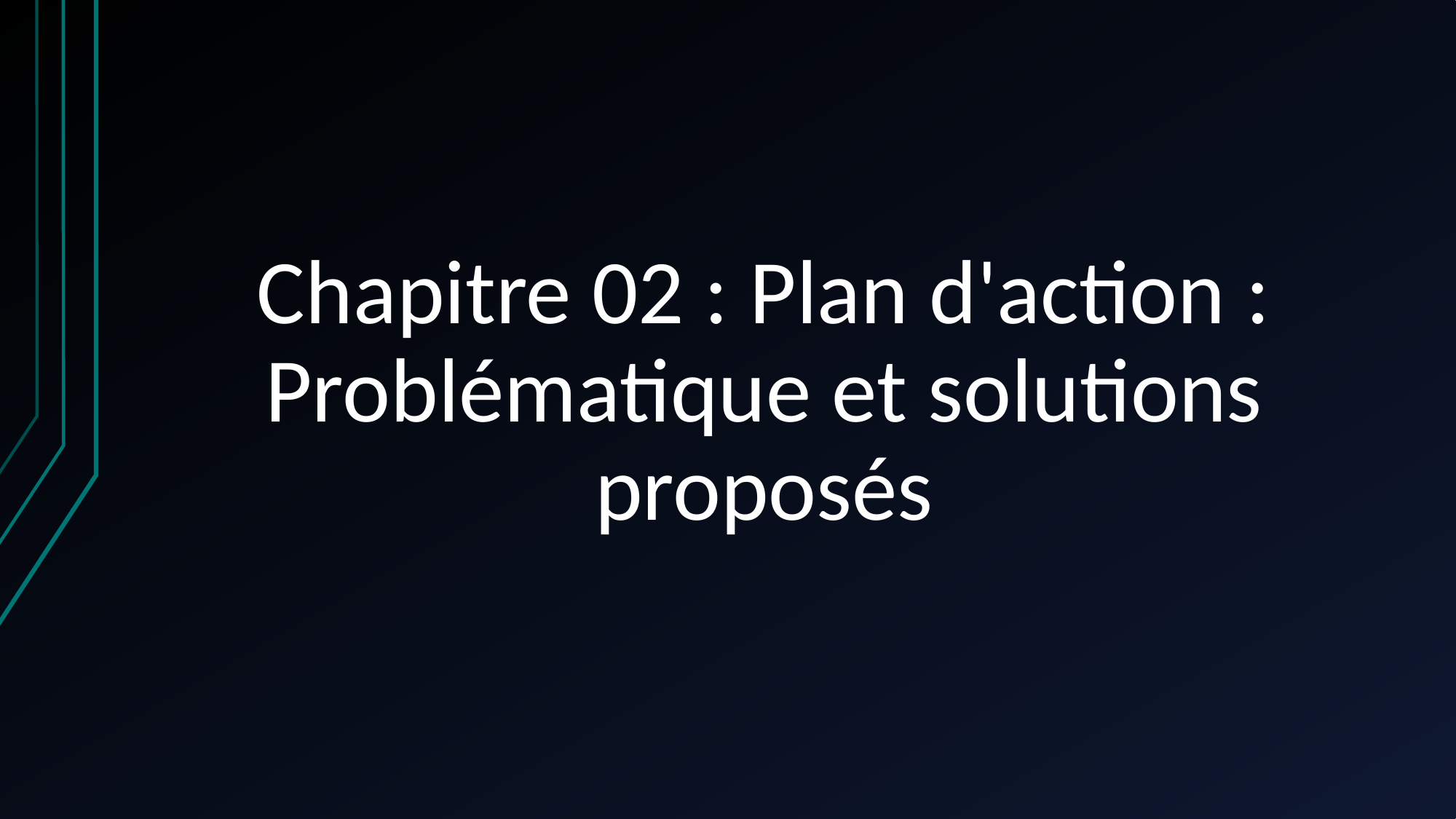

Chapitre 02 : Plan d'action : Problématique et solutions proposés